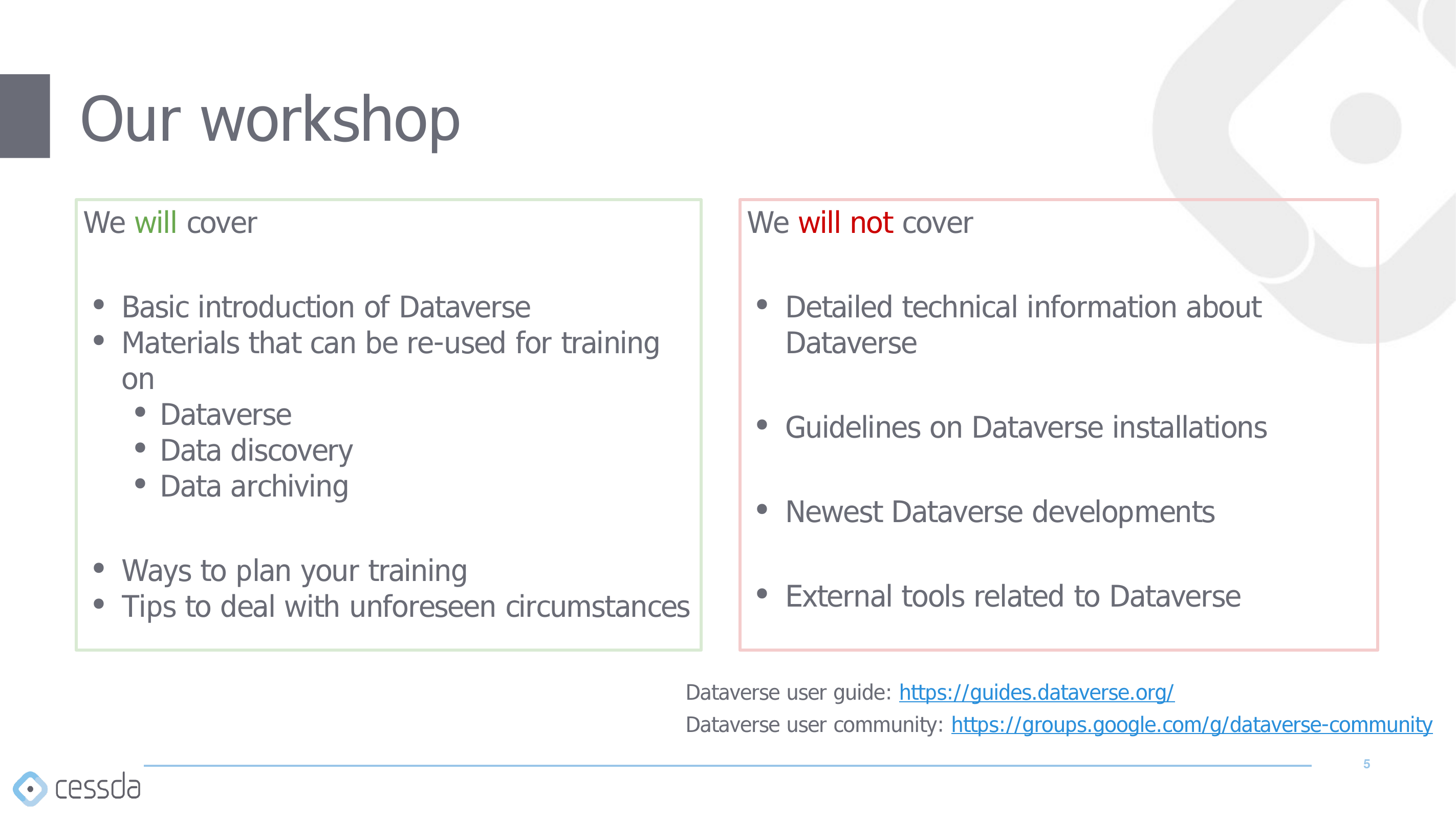

# Our workshop
We will cover

Basic introduction of Dataverse
Materials that can be re-used for training on
Dataverse
Data discovery
Data archiving

Ways to plan your training
Tips to deal with unforeseen circumstances

We will not cover

Detailed technical information about Dataverse

Guidelines on Dataverse installations

Newest Dataverse developments

External tools related to Dataverse

Dataverse user guide: https://guides.dataverse.org/
Dataverse user community: https://groups.google.com/g/dataverse-community
5